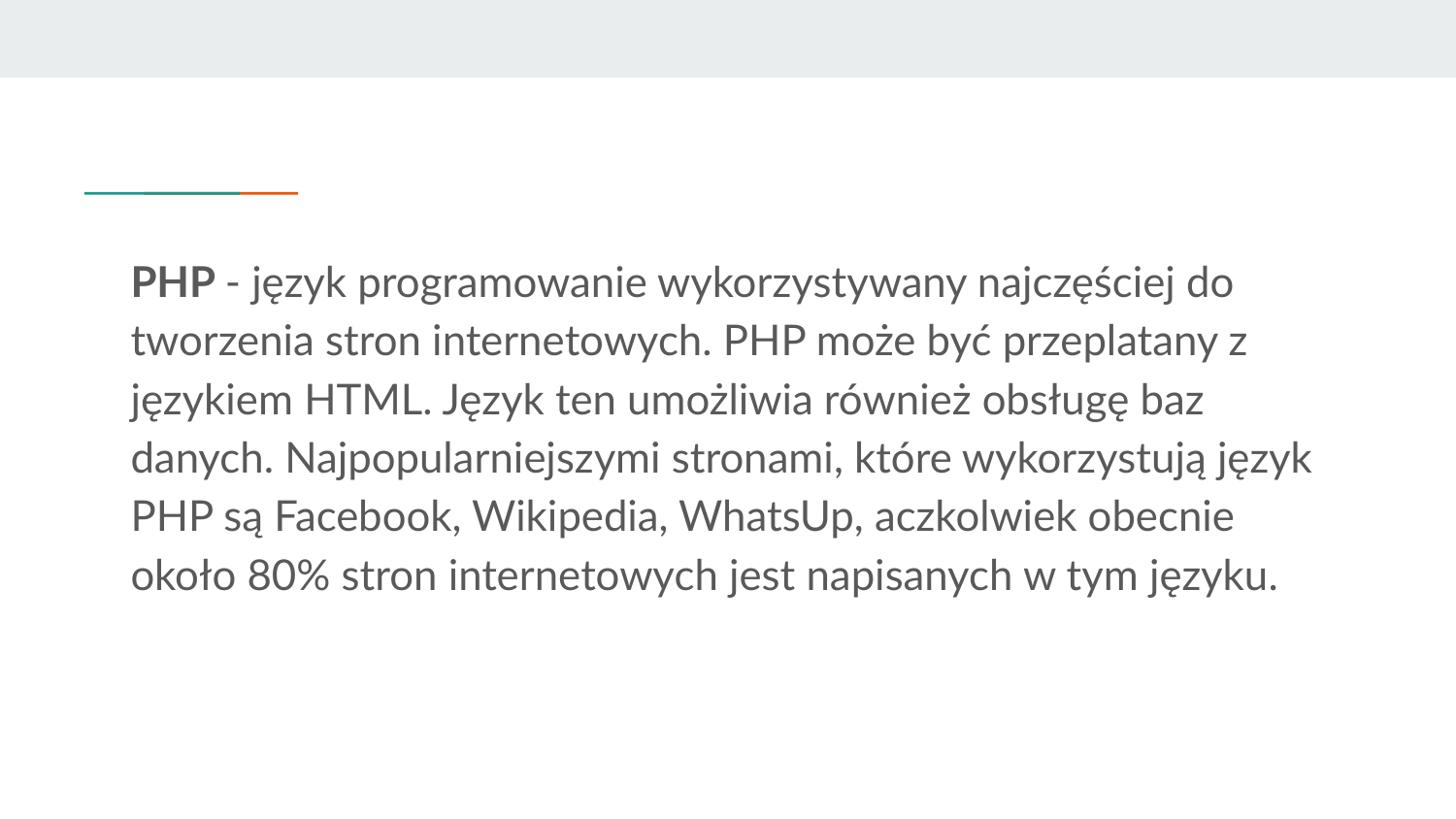

PHP - język programowanie wykorzystywany najczęściej do tworzenia stron internetowych. PHP może być przeplatany z językiem HTML. Język ten umożliwia również obsługę baz danych. Najpopularniejszymi stronami, które wykorzystują język PHP są Facebook, Wikipedia, WhatsUp, aczkolwiek obecnie około 80% stron internetowych jest napisanych w tym języku.